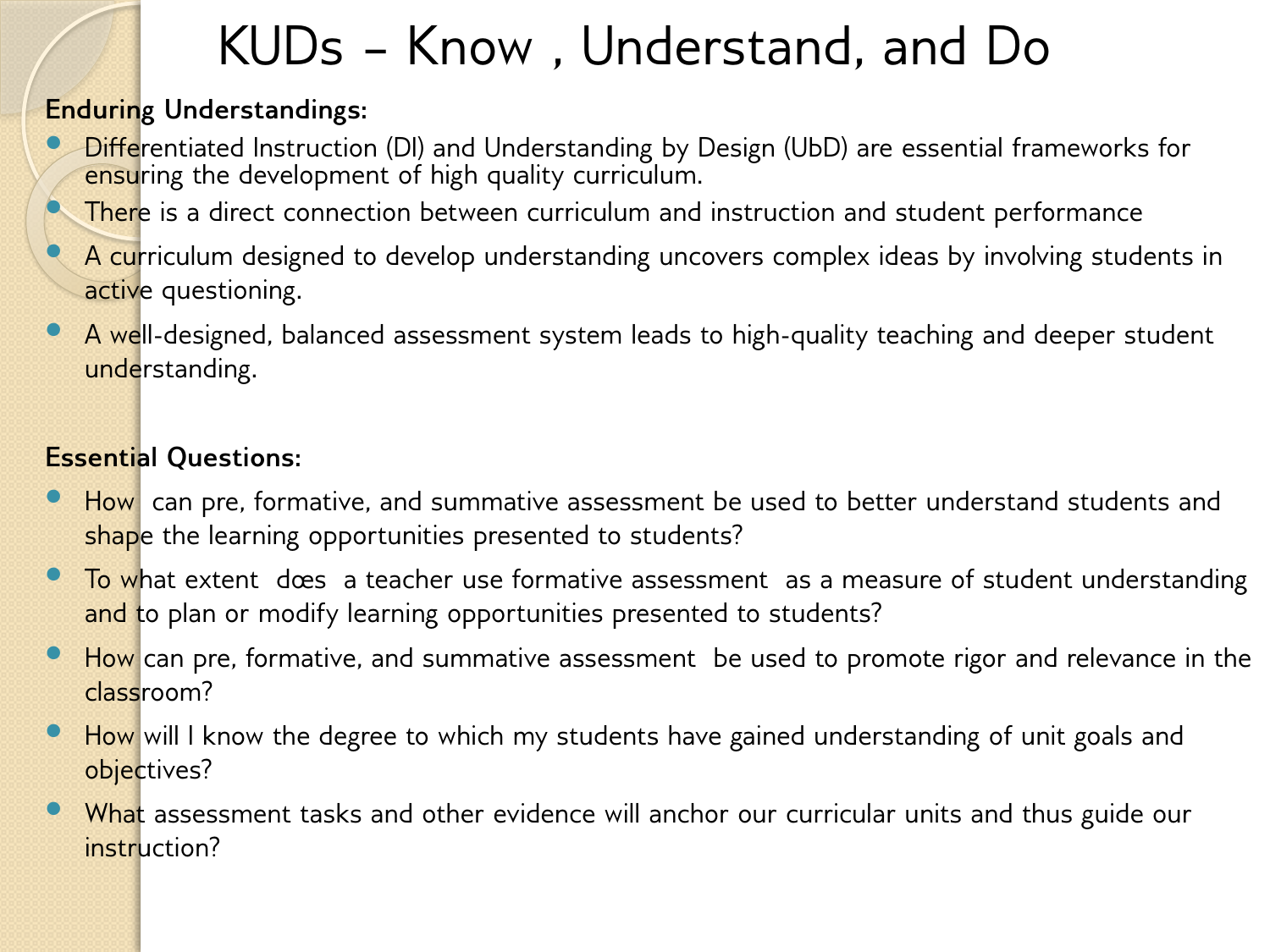

# KUDs – Know , Understand, and Do
Enduring Understandings:
Differentiated Instruction (DI) and Understanding by Design (UbD) are essential frameworks for ensuring the development of high quality curriculum.
There is a direct connection between curriculum and instruction and student performance
A curriculum designed to develop understanding uncovers complex ideas by involving students in active questioning.
A well-designed, balanced assessment system leads to high-quality teaching and deeper student understanding.

Essential Questions:
How  can pre, formative, and summative assessment be used to better understand students and shape the learning opportunities presented to students?
To what extent  does  a teacher use formative assessment  as a measure of student understanding and to plan or modify learning opportunities presented to students?
How can pre, formative, and summative assessment  be used to promote rigor and relevance in the classroom?
How will I know the degree to which my students have gained understanding of unit goals and objectives?
What assessment tasks and other evidence will anchor our curricular units and thus guide our instruction?